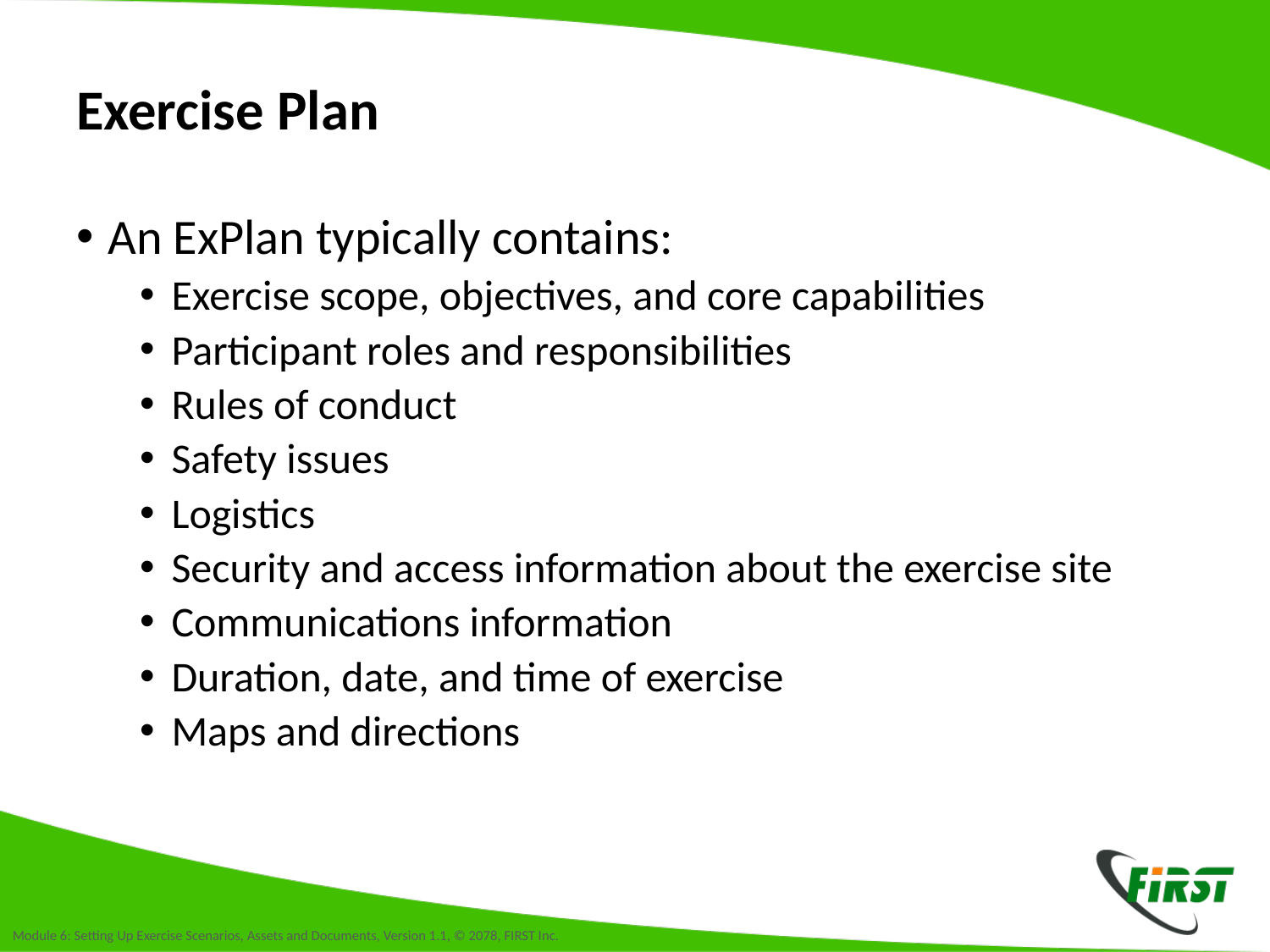

# Exercise Plan
An ExPlan typically contains:
Exercise scope, objectives, and core capabilities
Participant roles and responsibilities
Rules of conduct
Safety issues
Logistics
Security and access information about the exercise site
Communications information
Duration, date, and time of exercise
Maps and directions